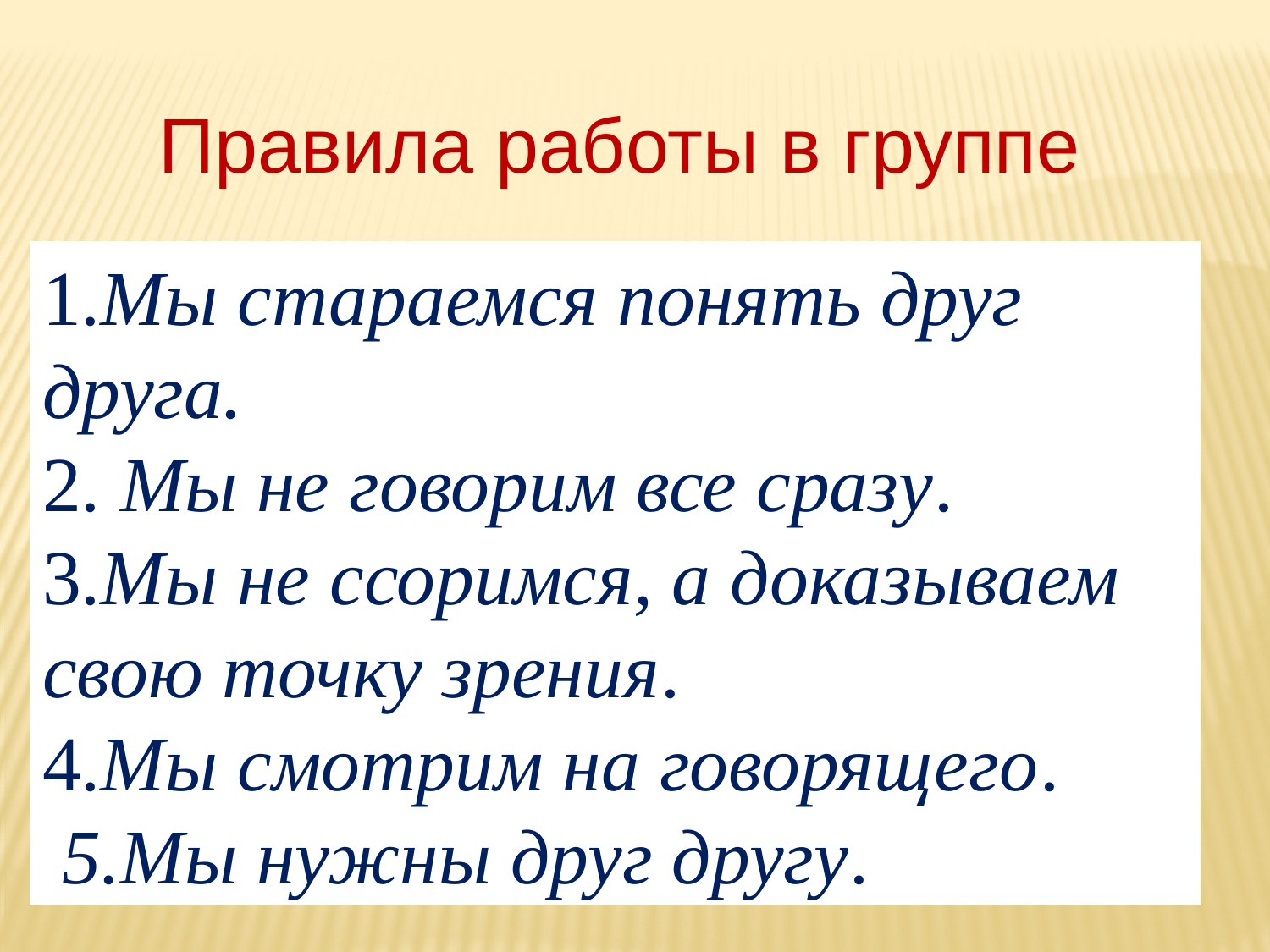

Правила работы в группе
1.Мы стараемся понять друг друга.
2. Мы не говорим все сразу.
3.Мы не ссоримся, а доказываем свою точку зрения.
4.Мы смотрим на говорящего.
 5.Мы нужны друг другу.